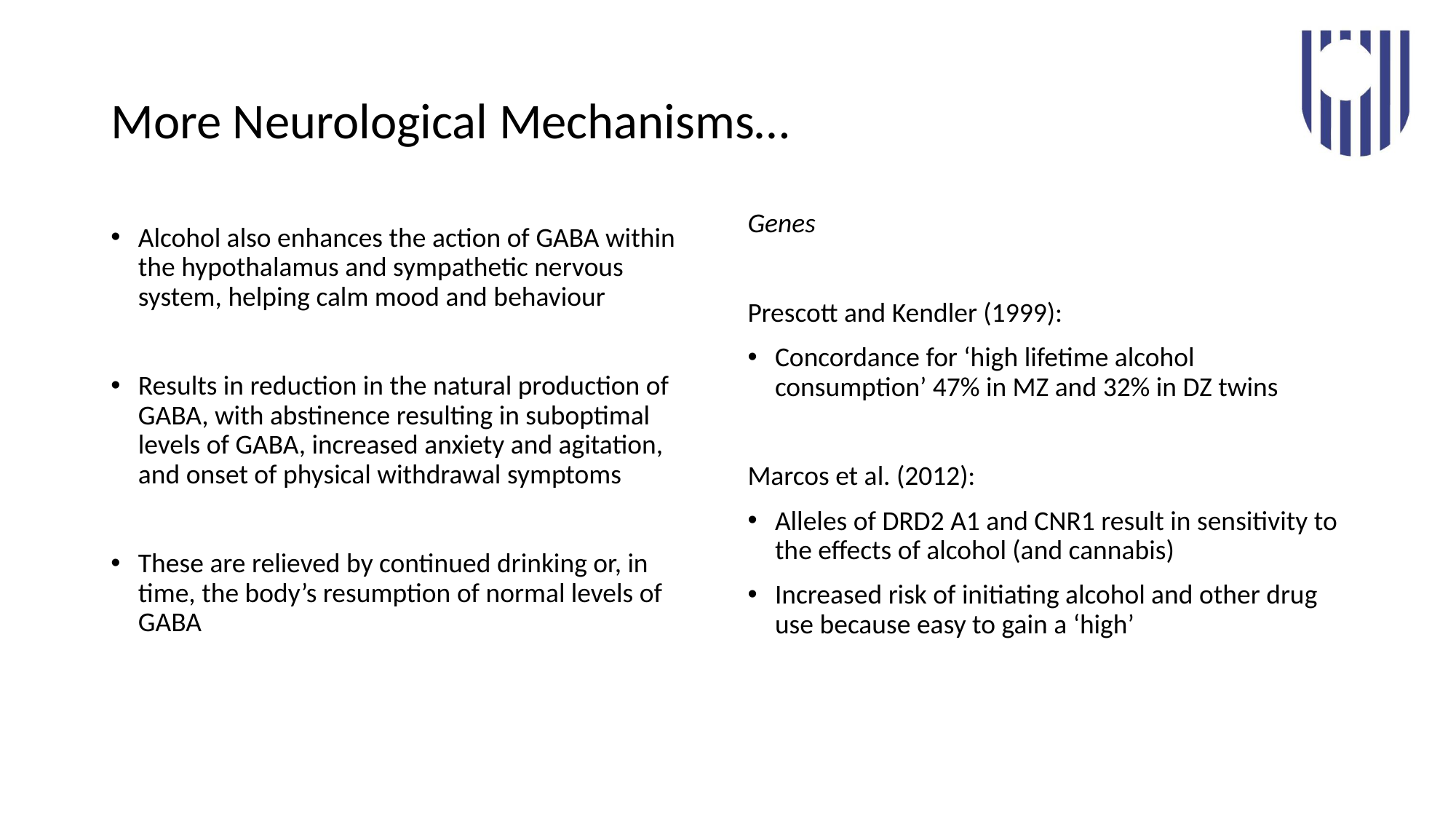

# More Neurological Mechanisms…

Genes

Prescott and Kendler (1999):
Concordance for ‘high lifetime alcohol consumption’ 47% in MZ and 32% in DZ twins

Marcos et al. (2012):
Alleles of DRD2 A1 and CNR1 result in sensitivity to the effects of alcohol (and cannabis)
Increased risk of initiating alcohol and other drug use because easy to gain a ‘high’
Alcohol also enhances the action of GABA within the hypothalamus and sympathetic nervous system, helping calm mood and behaviour

Results in reduction in the natural production of GABA, with abstinence resulting in suboptimal levels of GABA, increased anxiety and agitation, and onset of physical withdrawal symptoms

These are relieved by continued drinking or, in time, the body’s resumption of normal levels of GABA